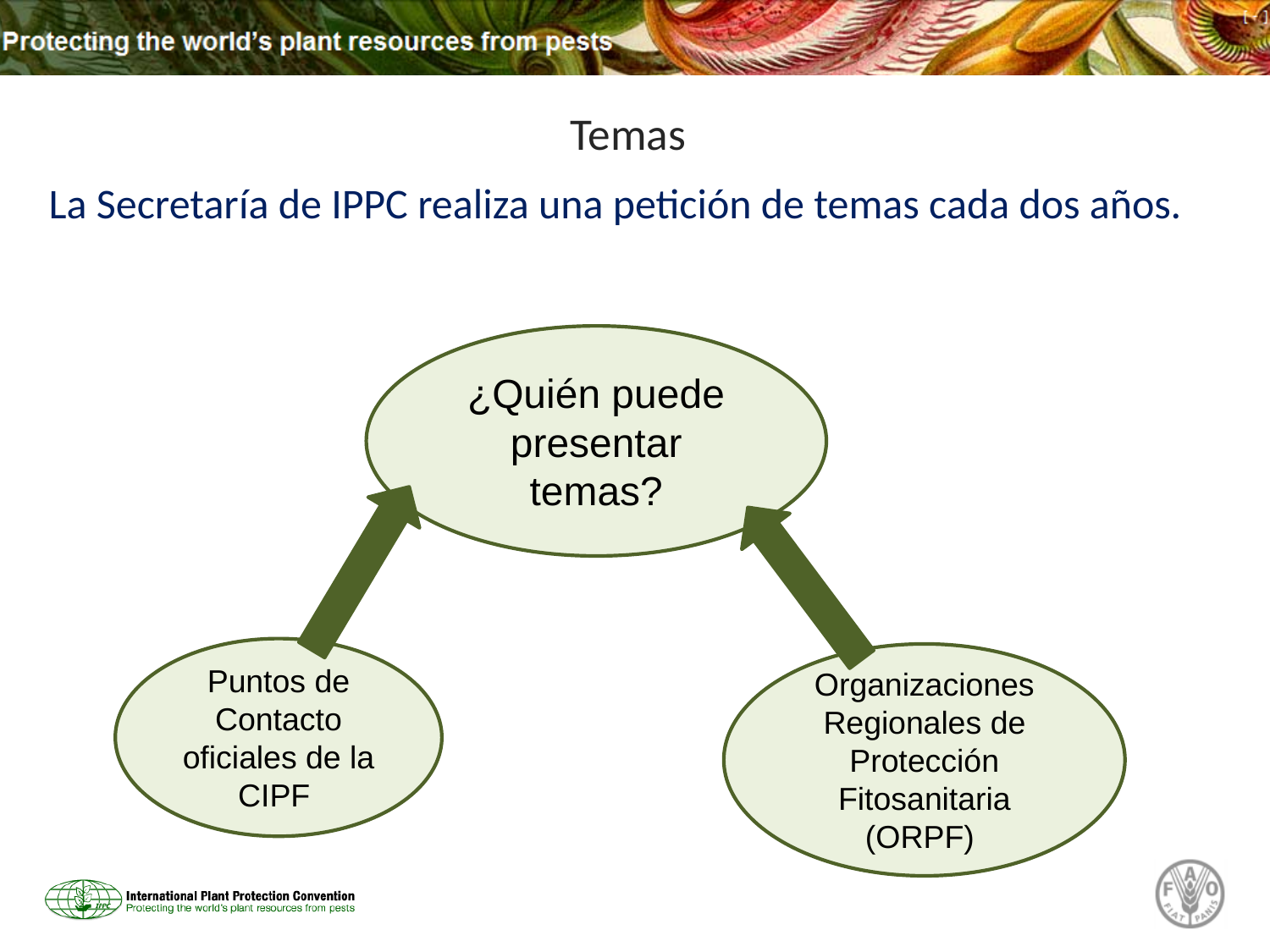

# Temas
La Secretaría de IPPC realiza una petición de temas cada dos años.

¿Quién puede presentar temas?

Puntos de Contacto oficiales de la CIPF
Organizaciones Regionales de Protección Fitosanitaria (ORPF)